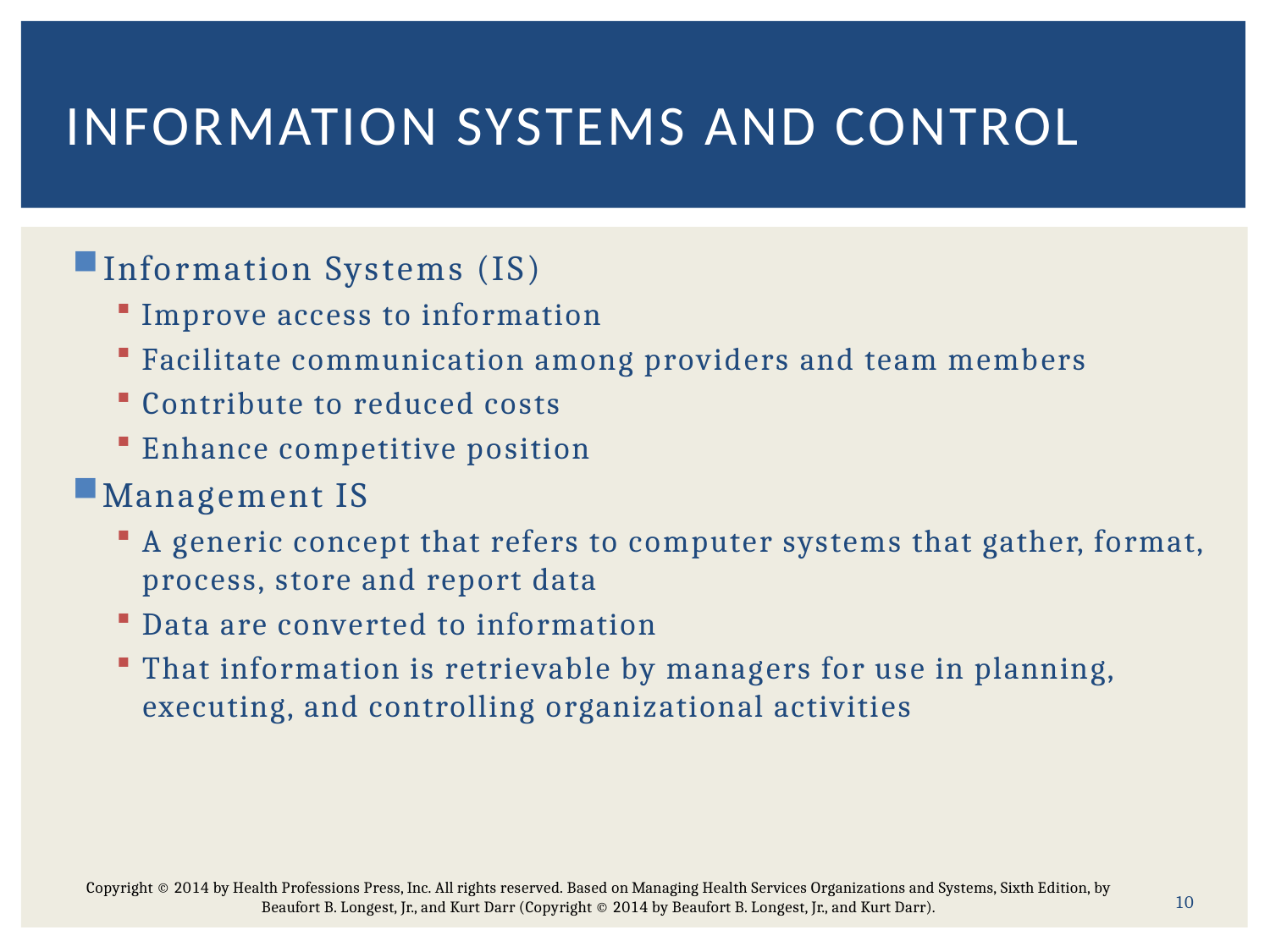

# Information systems and control
Information Systems (IS)
Improve access to information
Facilitate communication among providers and team members
Contribute to reduced costs
Enhance competitive position
Management IS
A generic concept that refers to computer systems that gather, format, process, store and report data
Data are converted to information
That information is retrievable by managers for use in planning, executing, and controlling organizational activities

10